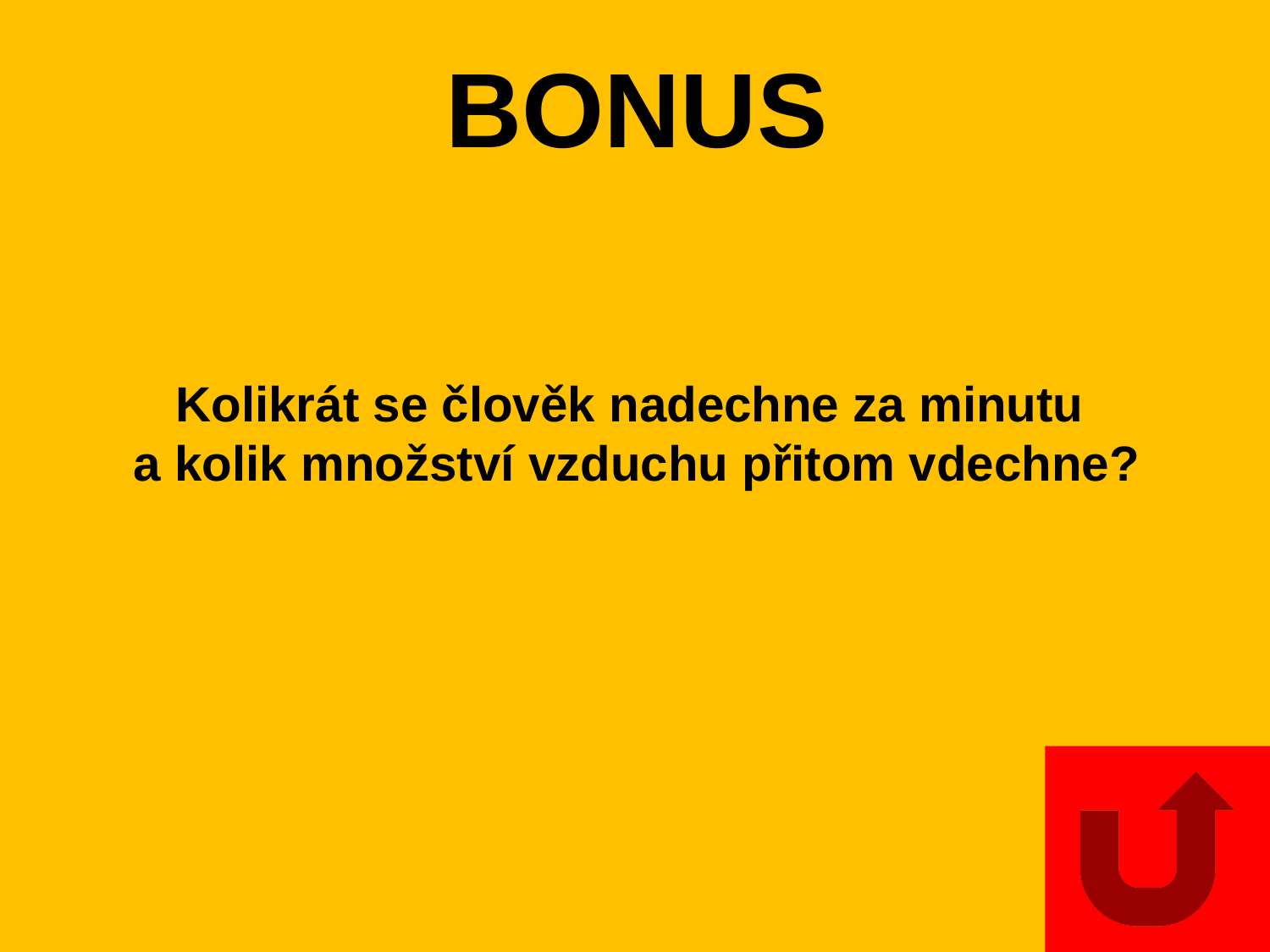

# BONUS
Kolikrát se člověk nadechne za minutu
a kolik množství vzduchu přitom vdechne?